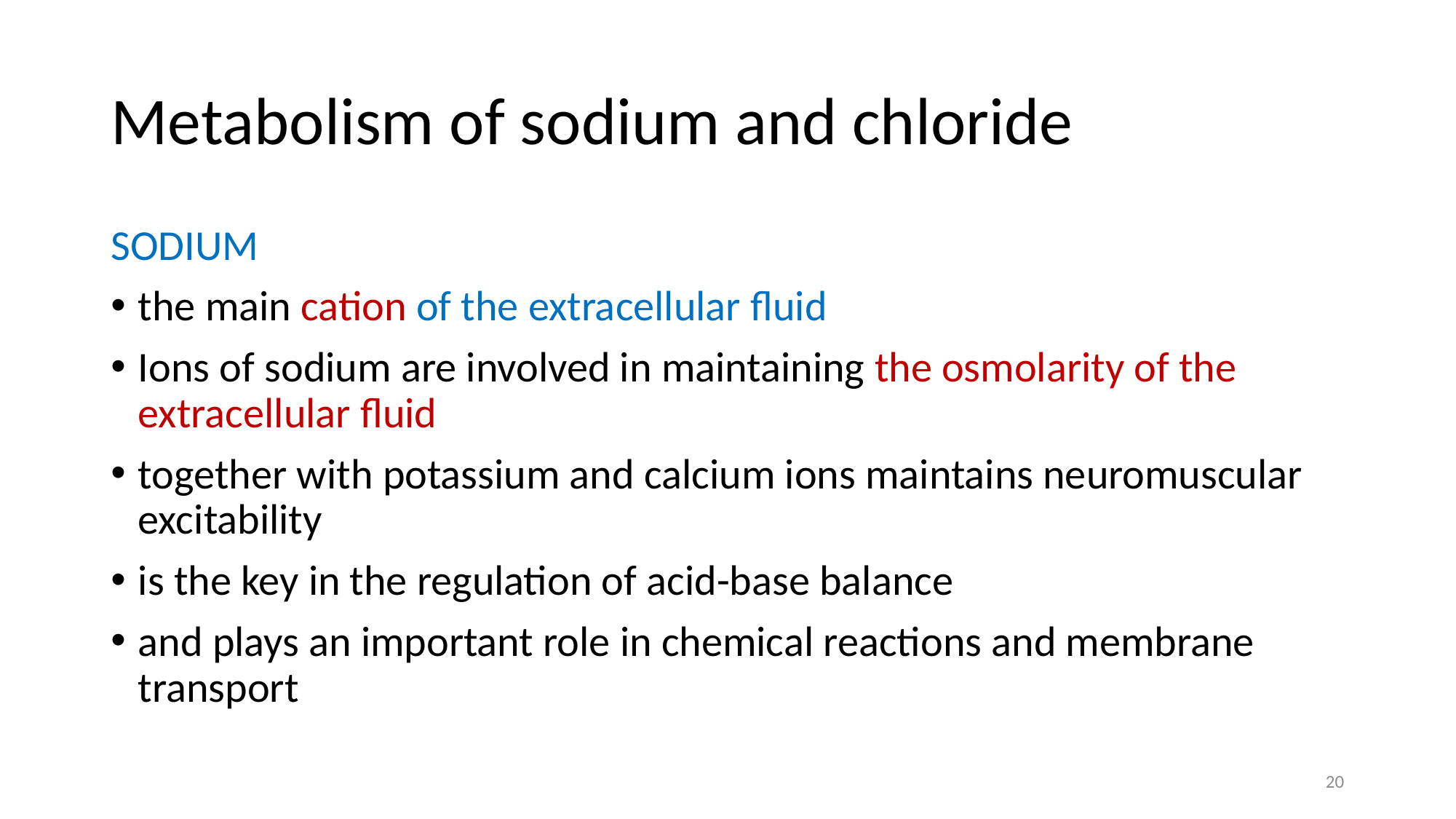

# Metabolism of sodium and chloride
SODIUM
the main cation of the extracellular fluid
Ions of sodium are involved in maintaining the osmolarity of the extracellular fluid
together with potassium and calcium ions maintains neuromuscular excitability
is the key in the regulation of acid-base balance
and plays an important role in chemical reactions and membrane transport

20